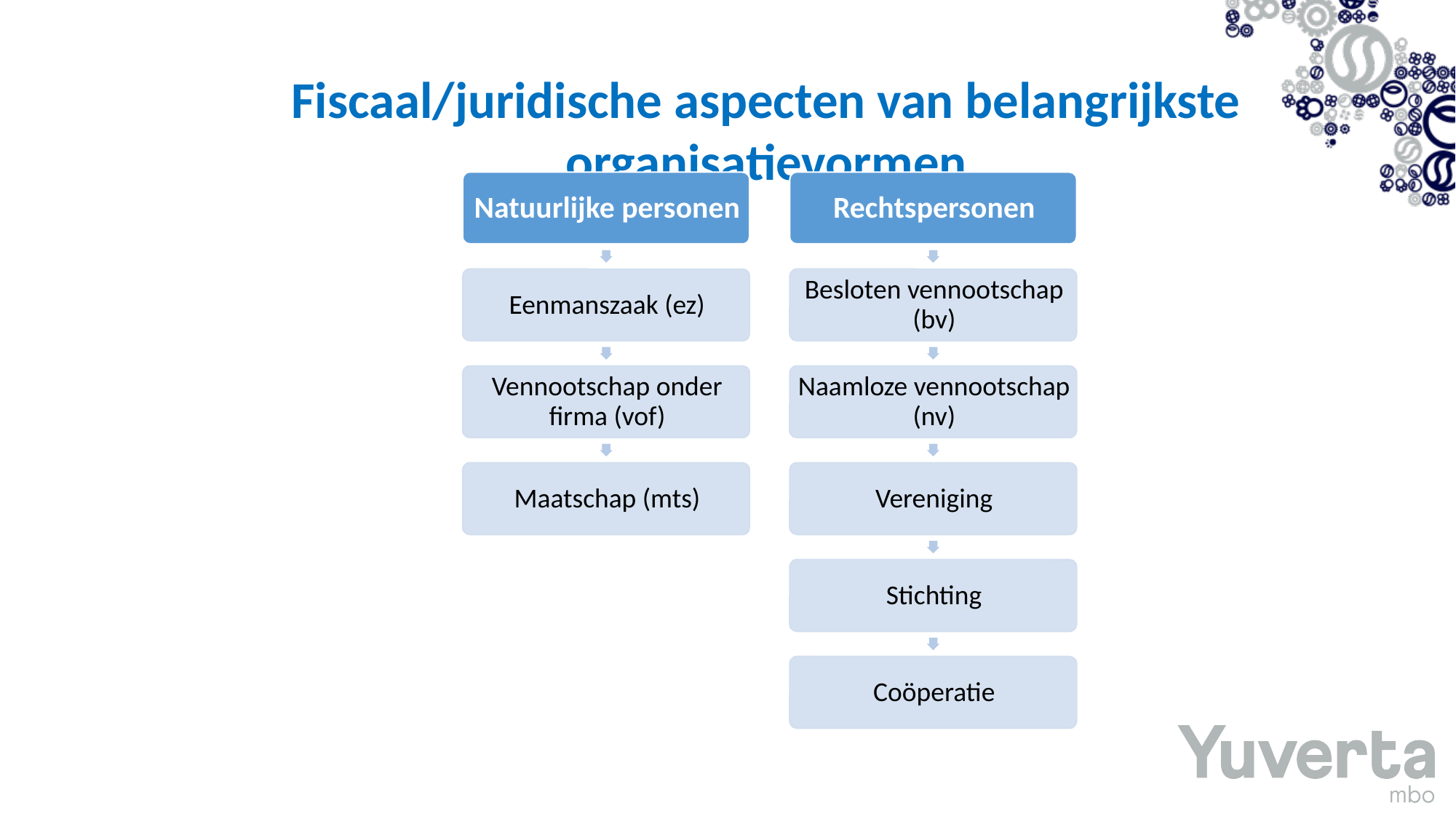

# Fiscaal/juridische aspecten van belangrijkste organisatievormen
Natuurlijke personen
Eenmanszaak (ez)
Vennootschap onder firma (vof)
Maatschap (mts)
Rechtspersonen
Besloten vennootschap (bv)
Naamloze vennootschap (nv)
Vereniging
Stichting
Coöperatie